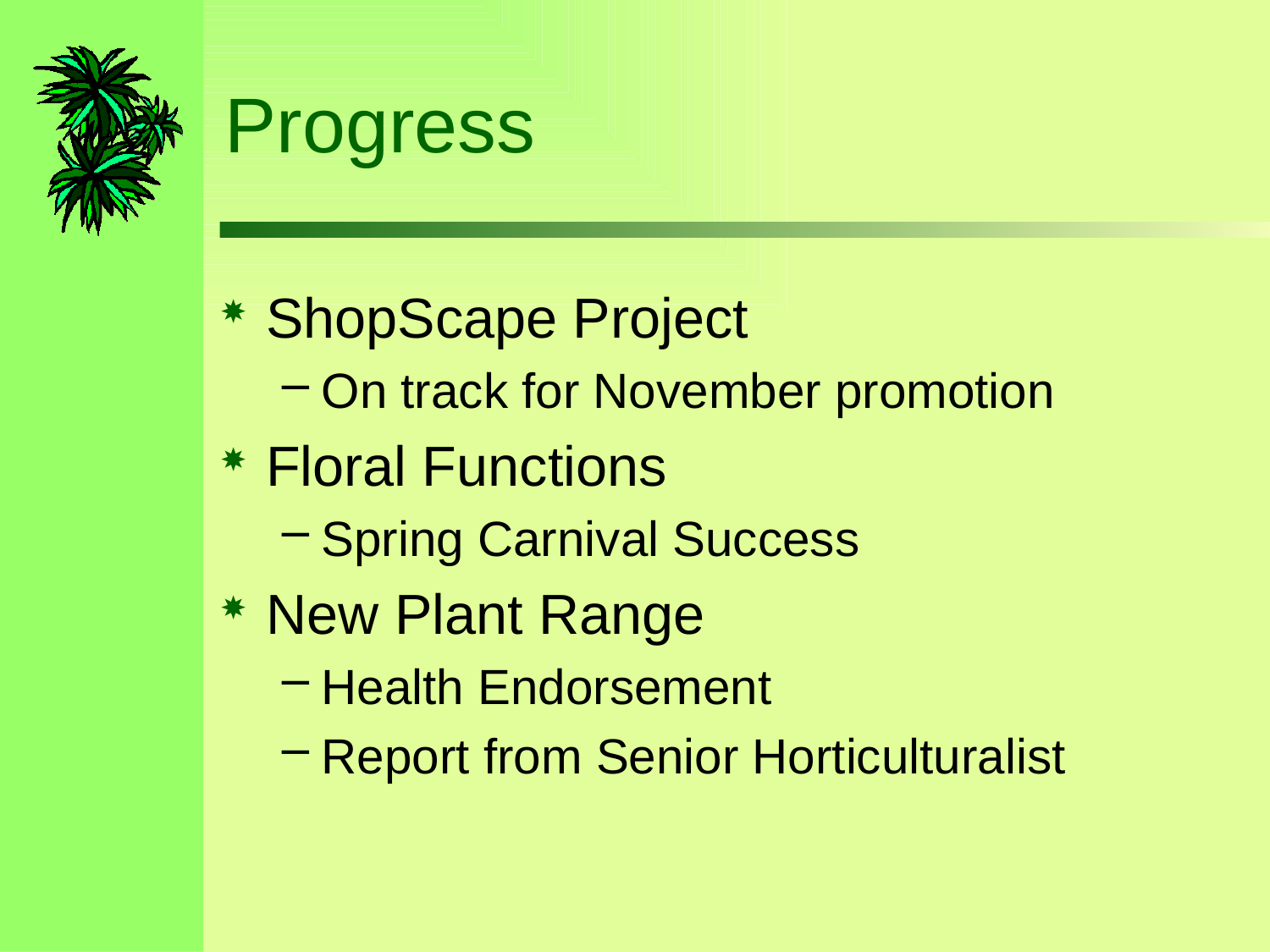

# Progress
ShopScape Project
On track for November promotion
Floral Functions
Spring Carnival Success
New Plant Range
Health Endorsement
Report from Senior Horticulturalist